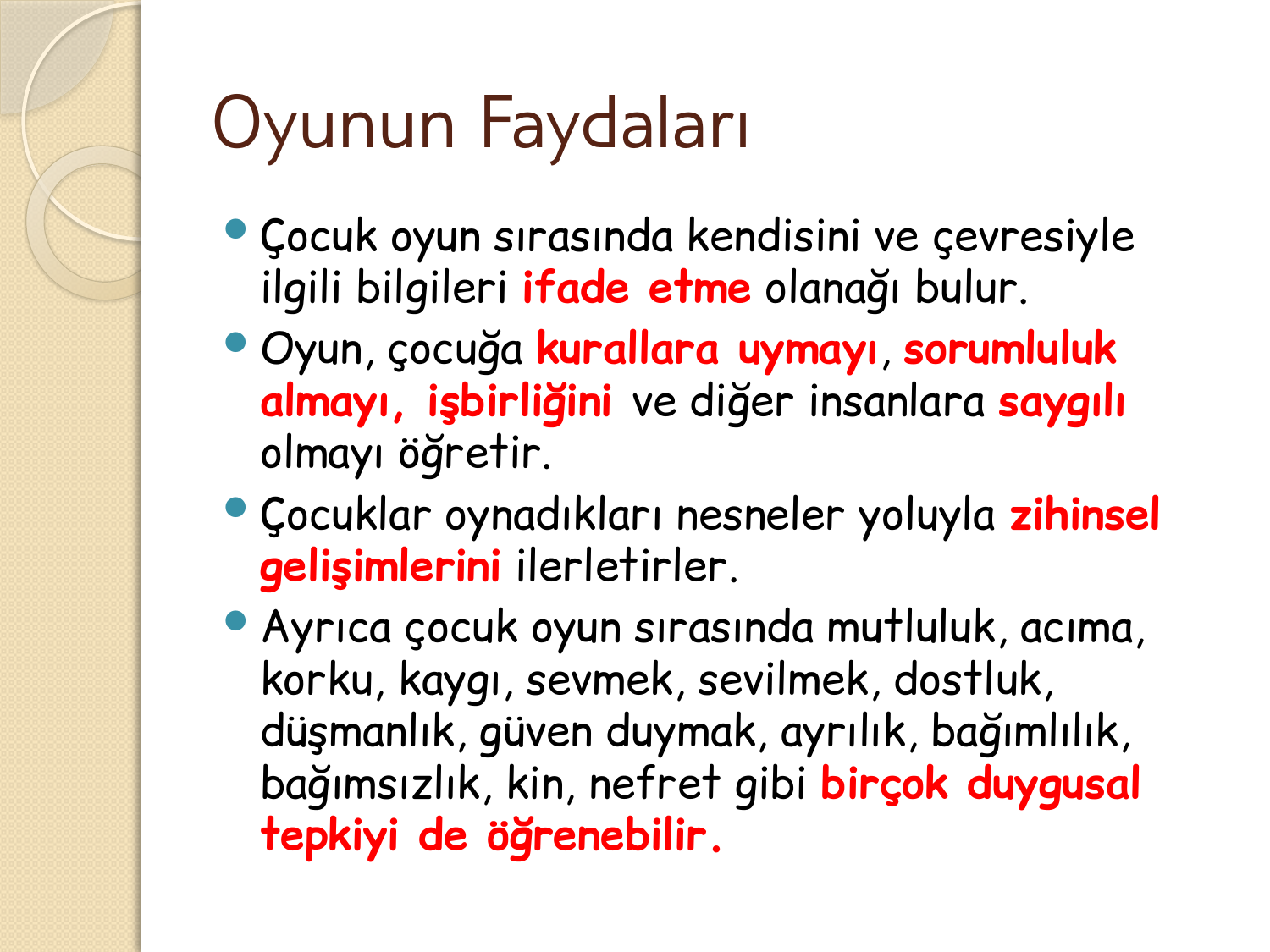

# Oyunun Faydaları
Çocuk oyun sırasında kendisini ve çevresiyle ilgili bilgileri ifade etme olanağı bulur.
Oyun, çocuğa kurallara uymayı, sorumluluk almayı, işbirliğini ve diğer insanlara saygılı olmayı öğretir.
Çocuklar oynadıkları nesneler yoluyla zihinsel gelişimlerini ilerletirler.
Ayrıca çocuk oyun sırasında mutluluk, acıma, korku, kaygı, sevmek, sevilmek, dostluk, düşmanlık, güven duymak, ayrılık, bağımlılık, bağımsızlık, kin, nefret gibi birçok duygusal tepkiyi de öğrenebilir.